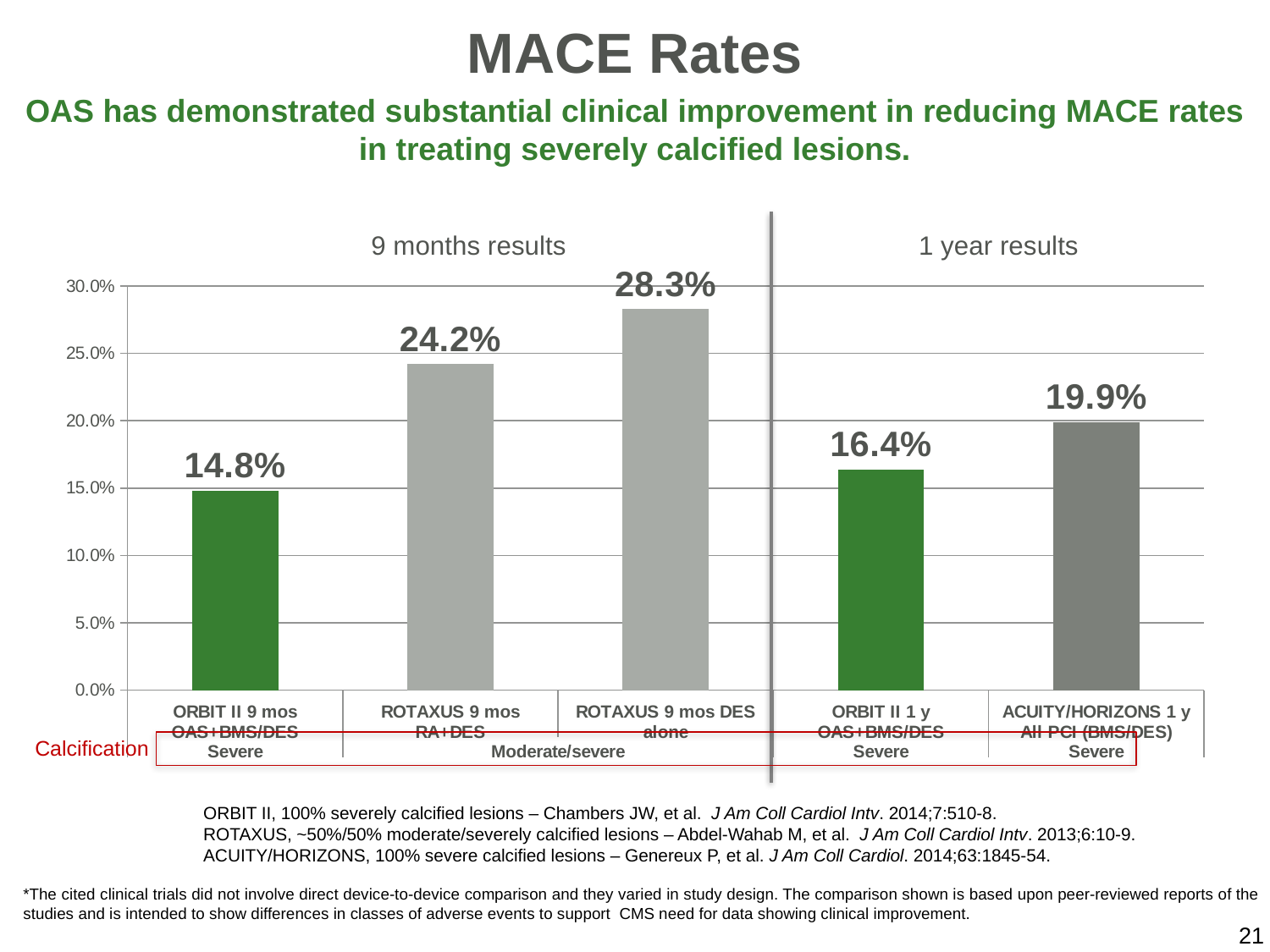

MACE Rates
OAS has demonstrated substantial clinical improvement in reducing MACE rates in treating severely calcified lesions.
9 months results
1 year results

### Chart

| Category | MACE |
|---|---|
| ORBIT II 9 mos OAS+BMS/DES | 0.14800000000000005 |
| ROTAXUS 9 mos RA+DES | 0.24200000000000005 |
| ROTAXUS 9 mos DES alone | 0.2830000000000001 |
| ORBIT II 1 y OAS+BMS/DES | 0.164 |
| ACUITY/HORIZONS 1 y All PCI (BMS/DES) | 0.199 |
Calcification

ORBIT II, 100% severely calcified lesions – Chambers JW, et al.  J Am Coll Cardiol Intv. 2014;7:510-8.
ROTAXUS, ~50%/50% moderate/severely calcified lesions – Abdel-Wahab M, et al.  J Am Coll Cardiol Intv. 2013;6:10-9.
ACUITY/HORIZONS, 100% severe calcified lesions – Genereux P, et al. J Am Coll Cardiol. 2014;63:1845-54.
*The cited clinical trials did not involve direct device-to-device comparison and they varied in study design. The comparison shown is based upon peer-reviewed reports of the studies and is intended to show differences in classes of adverse events to support  CMS need for data showing clinical improvement.
21